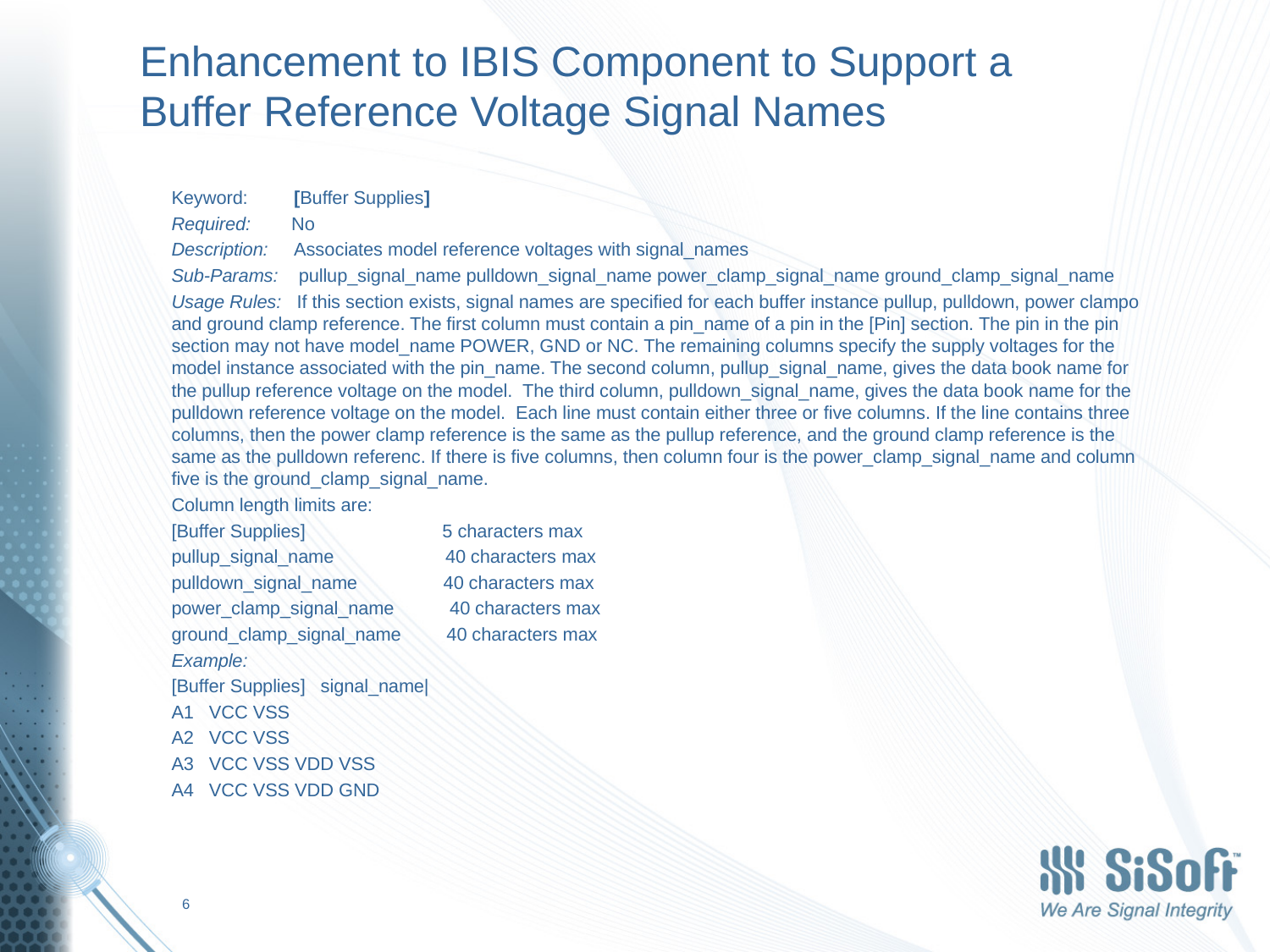

# Enhancement to IBIS Component to Support a Buffer Reference Voltage Signal Names
Keyword:         [Buffer Supplies]
Required:        No
Description:     Associates model reference voltages with signal_names
Sub-Params:    pullup_signal_name pulldown_signal_name power_clamp_signal_name ground_clamp_signal_name
Usage Rules:   If this section exists, signal names are specified for each buffer instance pullup, pulldown, power clampo and ground clamp reference. The first column must contain a pin_name of a pin in the [Pin] section. The pin in the pin section may not have model_name POWER, GND or NC. The remaining columns specify the supply voltages for the model instance associated with the pin_name. The second column, pullup_signal_name, gives the data book name for the pullup reference voltage on the model.  The third column, pulldown_signal_name, gives the data book name for the pulldown reference voltage on the model.  Each line must contain either three or five columns. If the line contains three columns, then the power clamp reference is the same as the pullup reference, and the ground clamp reference is the same as the pulldown referenc. If there is five columns, then column four is the power_clamp_signal_name and column five is the ground_clamp_signal_name.
Column length limits are:
[Buffer Supplies]                           5 characters max
pullup_signal_name                      40 characters max
pulldown_signal_name                 40 characters max
power_clamp_signal_name           40 characters max
ground_clamp_signal_name         40 characters max
Example:
[Buffer Supplies]   signal_name|
A1   VCC VSS
A2   VCC VSS
A3   VCC VSS VDD VSS
A4   VCC VSS VDD GND

6